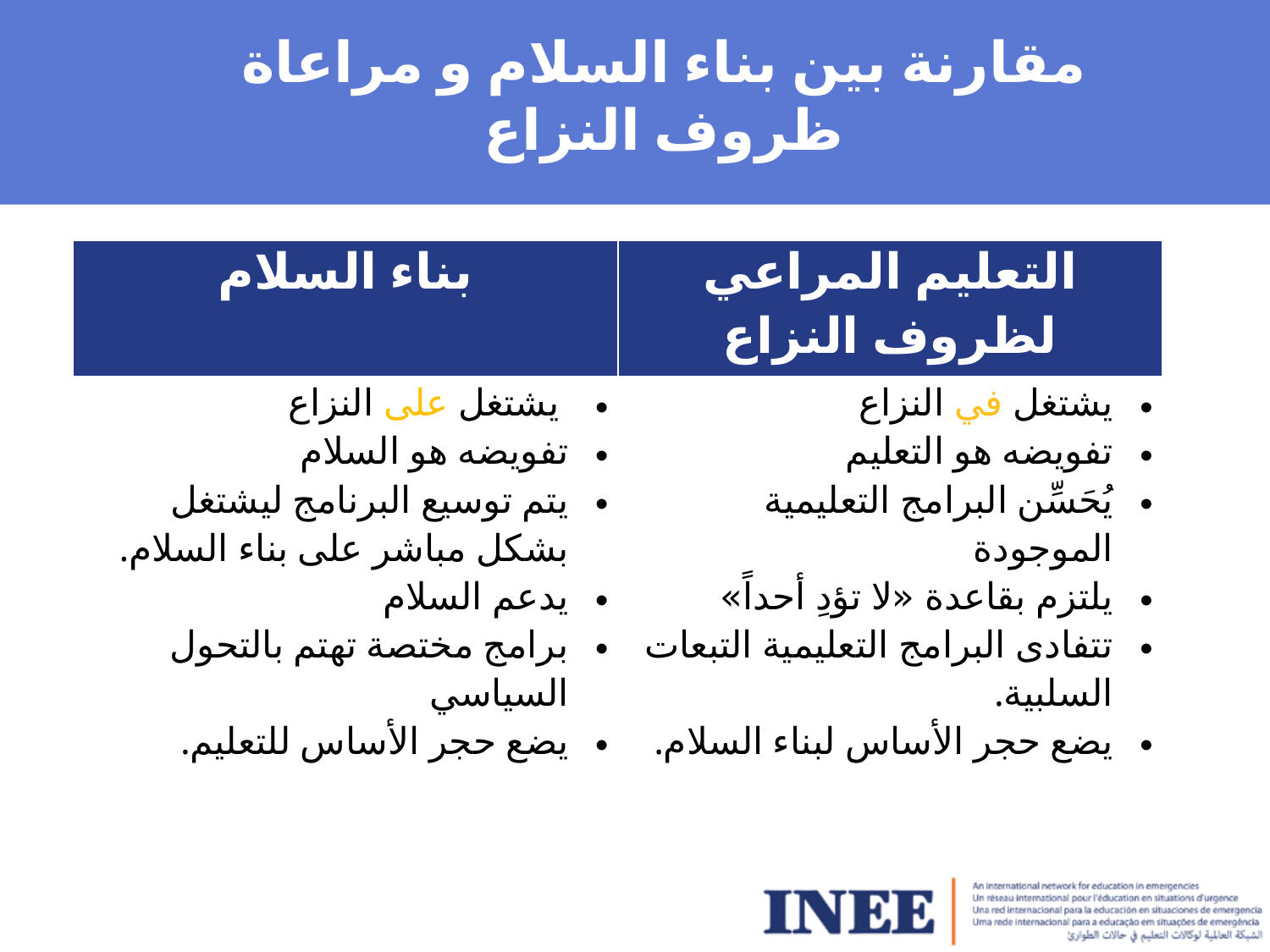

# مقارنة بين بناء السلام و مراعاة ظروف النزاع
| بناء السلام | التعليم المراعي لظروف النزاع |
| --- | --- |
| يشتغل على النزاع تفويضه هو السلام يتم توسيع البرنامج ليشتغل بشكل مباشر على بناء السلام. يدعم السلام برامج مختصة تهتم بالتحول السياسي يضع حجر الأساس للتعليم. | يشتغل في النزاع تفويضه هو التعليم يُحَسِّن البرامج التعليمية الموجودة يلتزم بقاعدة «لا تؤدِ أحداً» تتفادى البرامج التعليمية التبعات السلبية. يضع حجر الأساس لبناء السلام. |